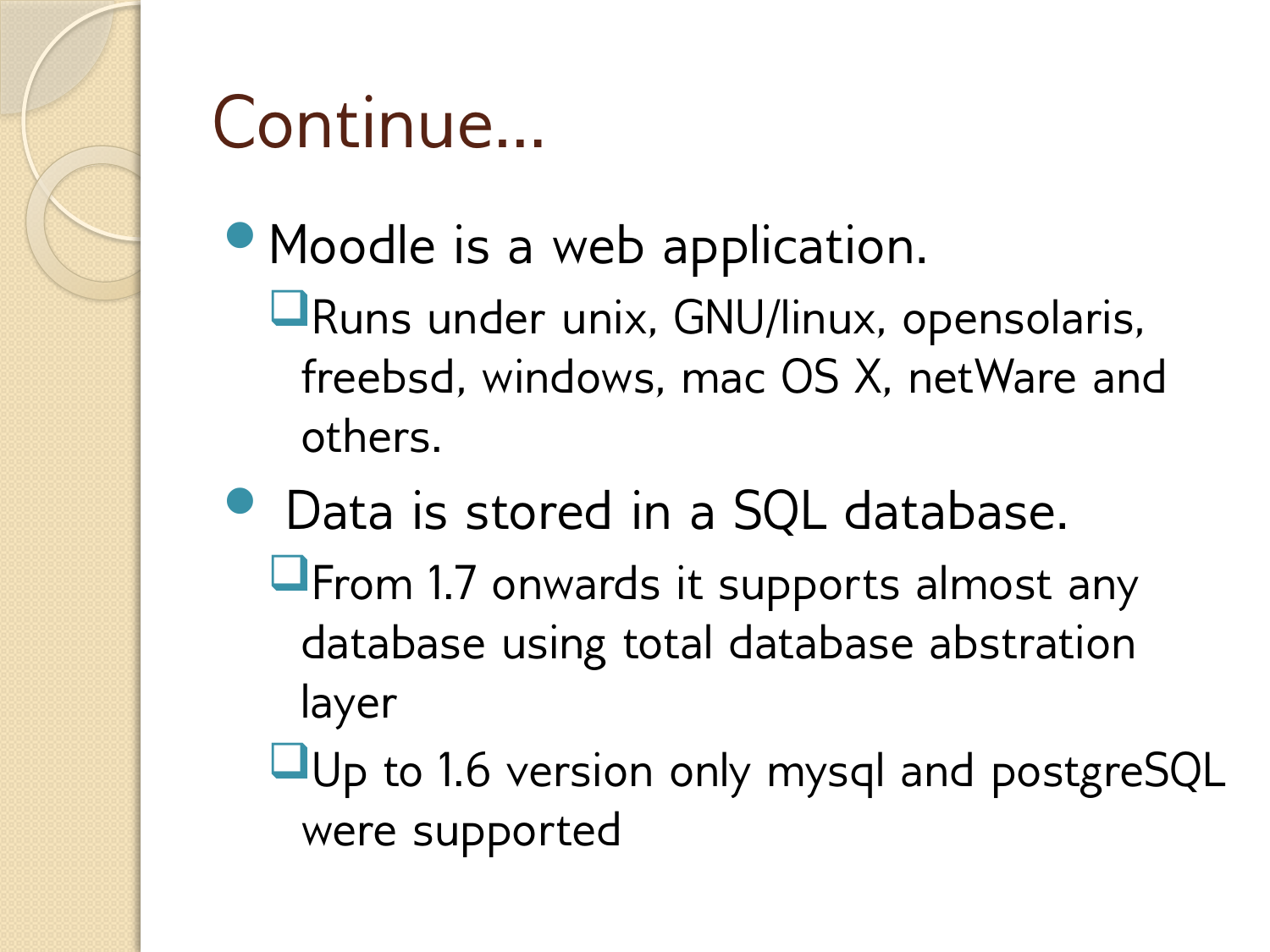

# Continue…
Moodle is a web application.
Runs under unix, GNU/linux, opensolaris, freebsd, windows, mac OS X, netWare and others.
 Data is stored in a SQL database.
From 1.7 onwards it supports almost any database using total database abstration layer
Up to 1.6 version only mysql and postgreSQL were supported